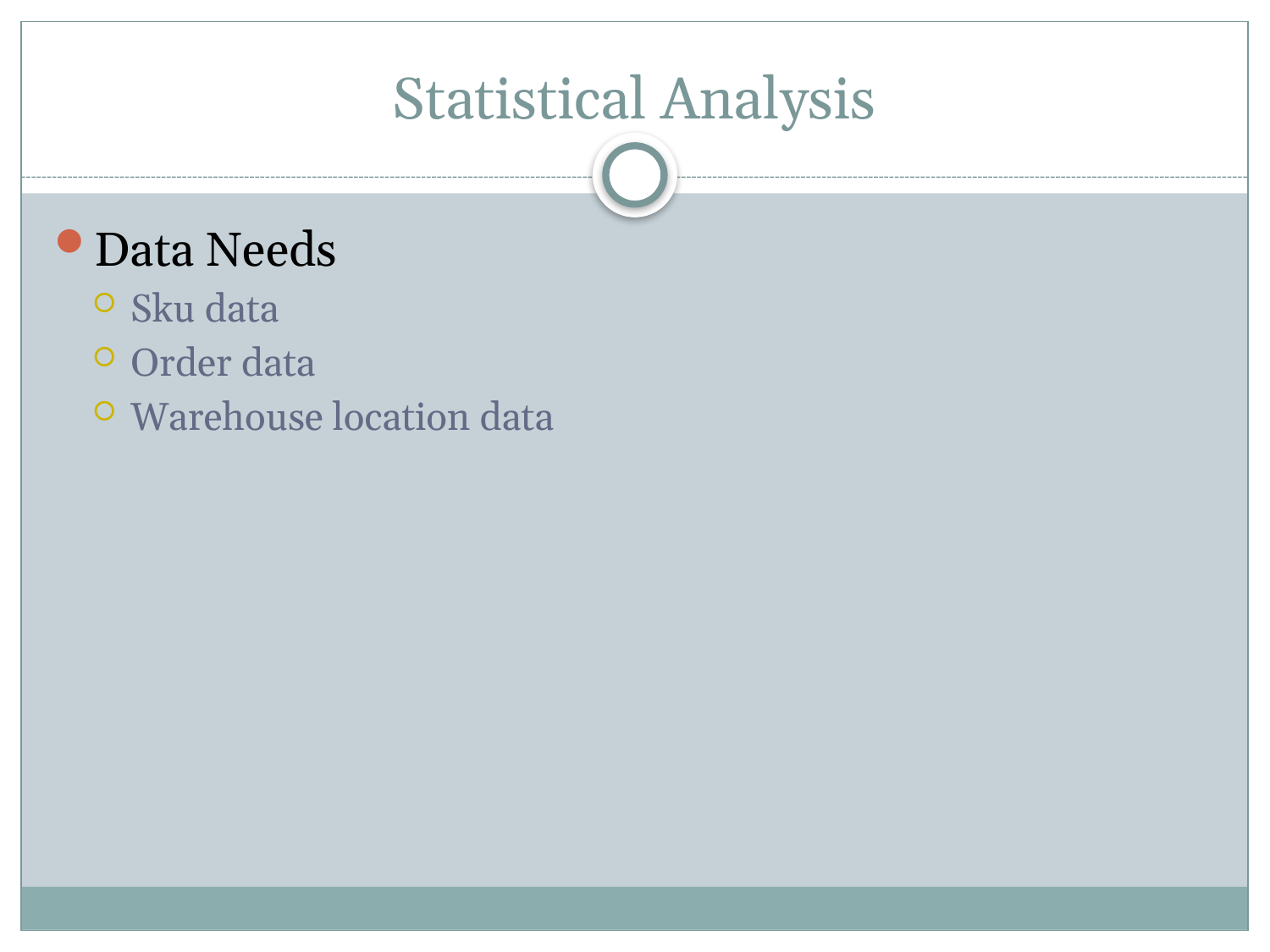

# Statistical Analysis
Data Needs
Sku data
Order data
Warehouse location data